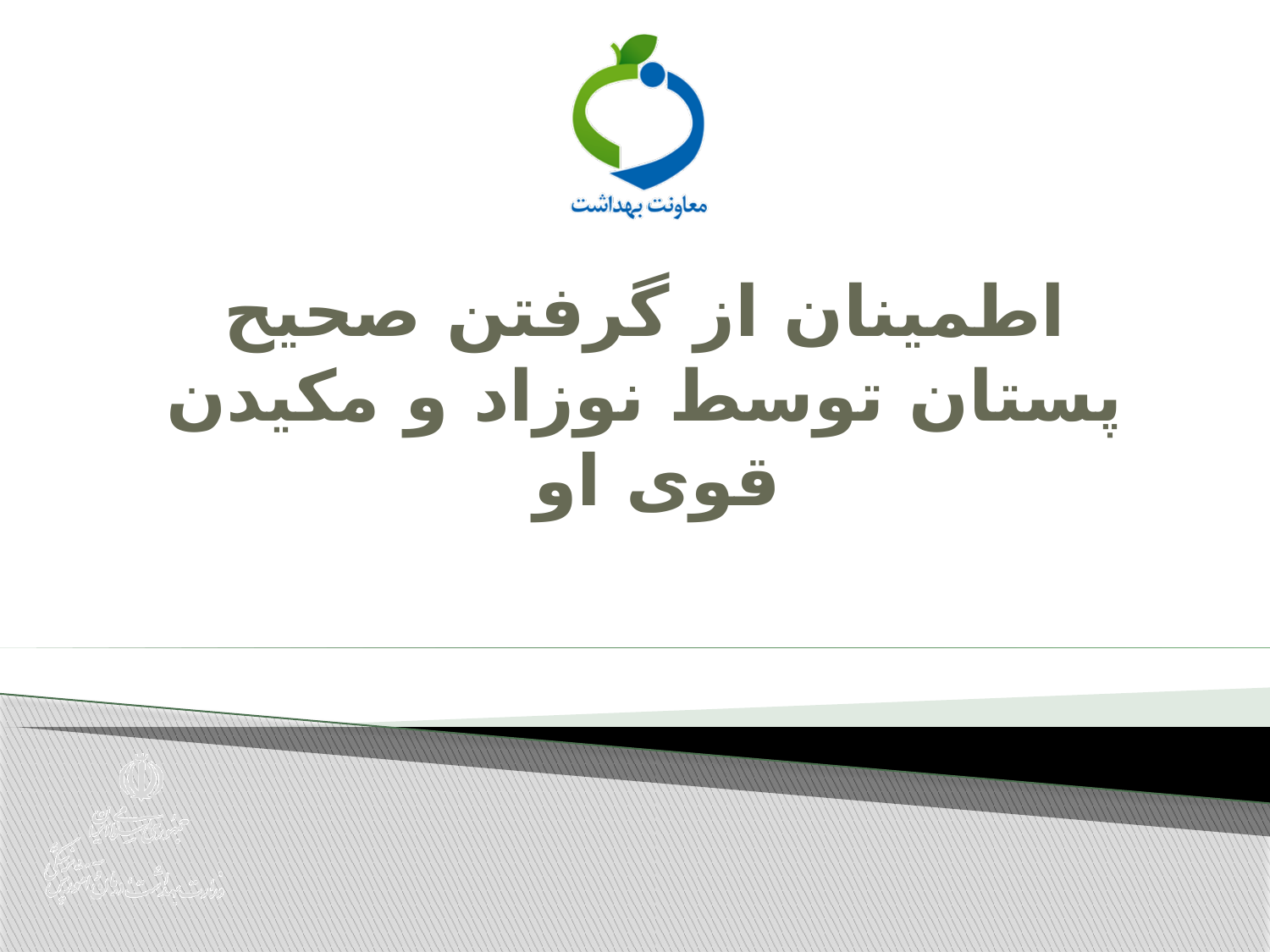

# اطمینان از گرفتن صحیح پستان توسط نوزاد و مکیدن قوی او